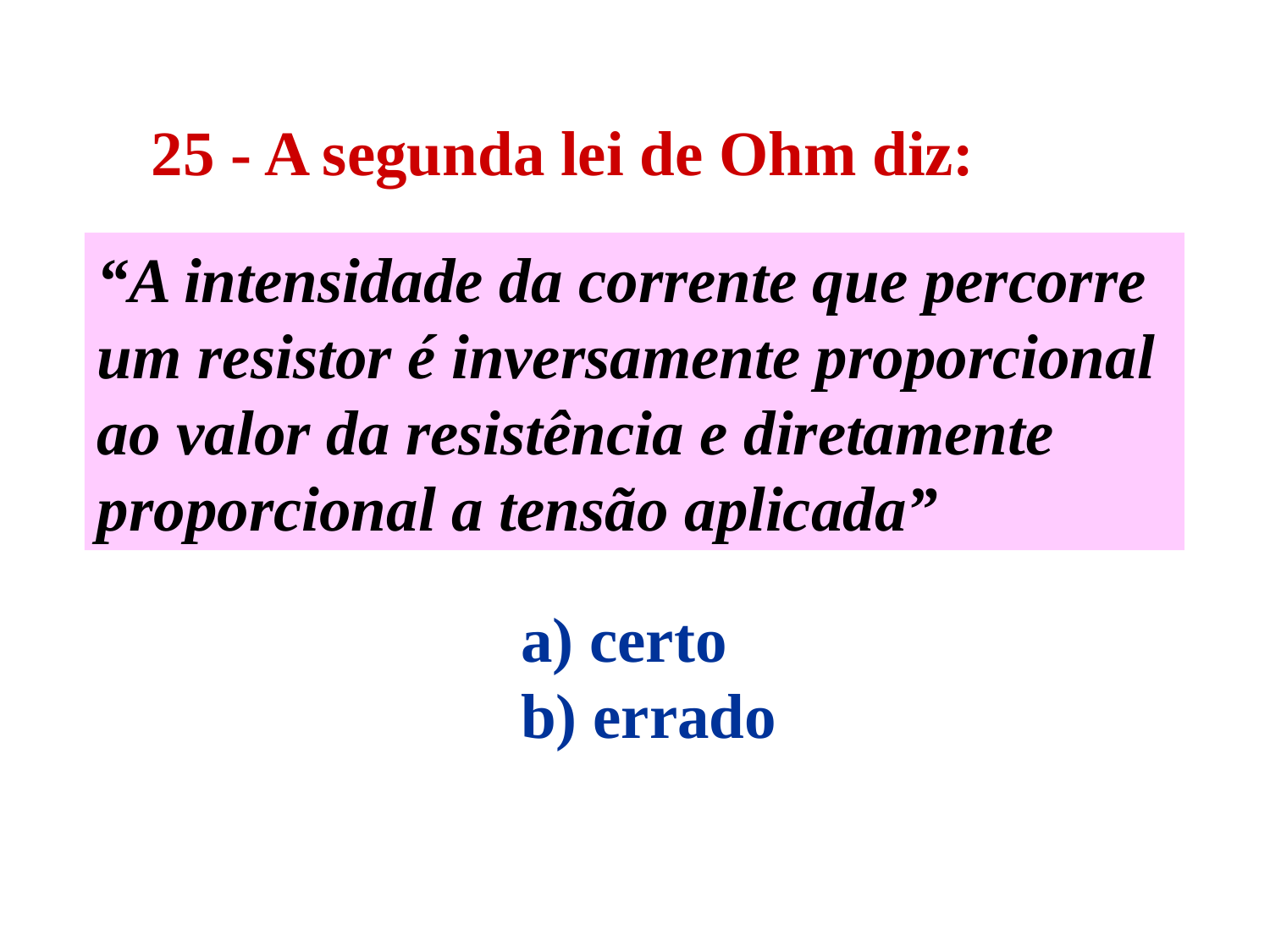

25 - A segunda lei de Ohm diz:
“A intensidade da corrente que percorre
um resistor é inversamente proporcional
ao valor da resistência e diretamente
proporcional a tensão aplicada”
a) certo
b) errado